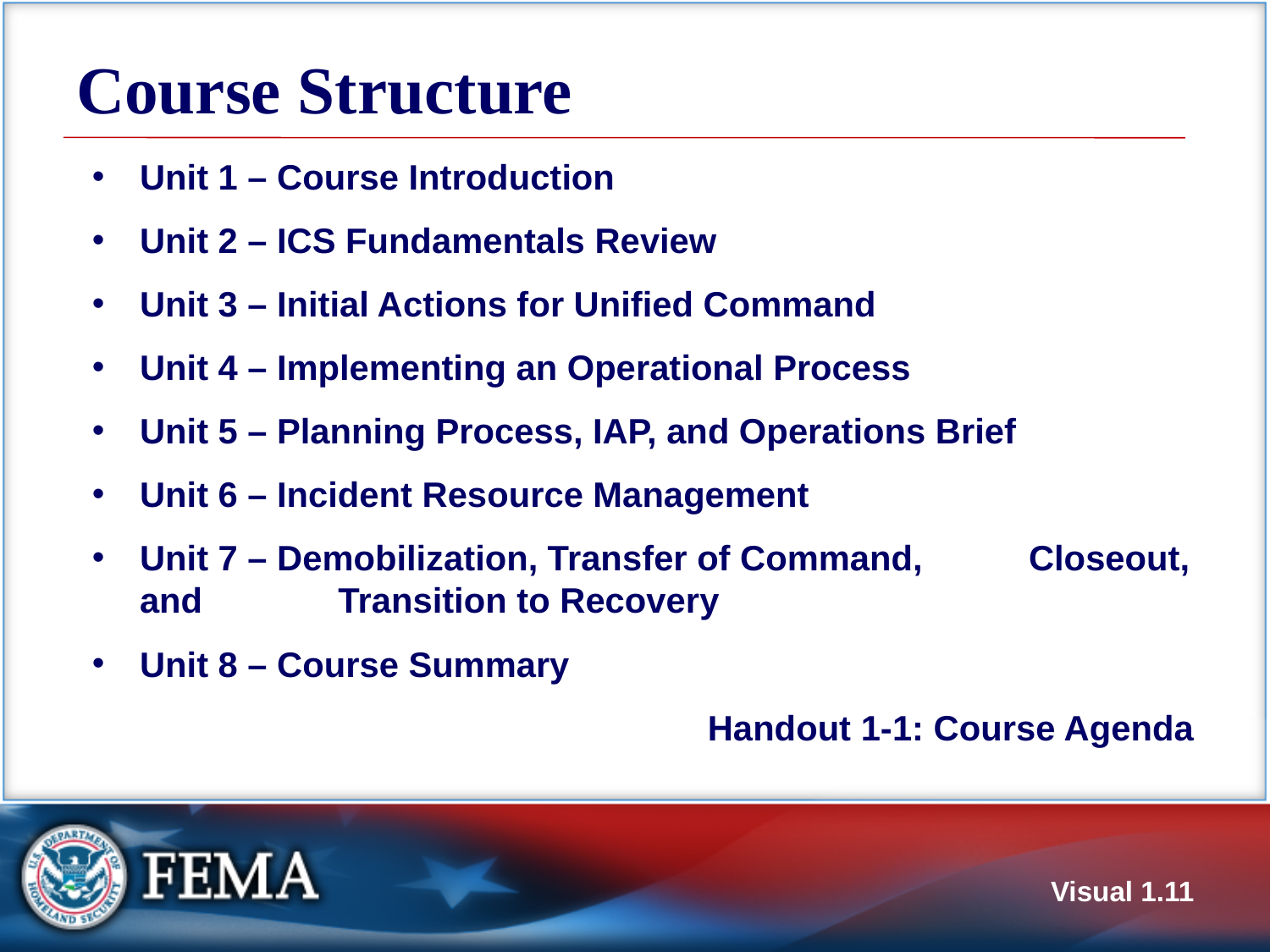

# Course Structure
Unit 1 – Course Introduction
Unit 2 – ICS Fundamentals Review
Unit 3 – Initial Actions for Unified Command
Unit 4 – Implementing an Operational Process
Unit 5 – Planning Process, IAP, and Operations Brief
Unit 6 – Incident Resource Management
Unit 7 – Demobilization, Transfer of Command, 	Closeout, and 	Transition to Recovery
Unit 8 – Course Summary
Handout 1-1: Course Agenda
Visual 1.11